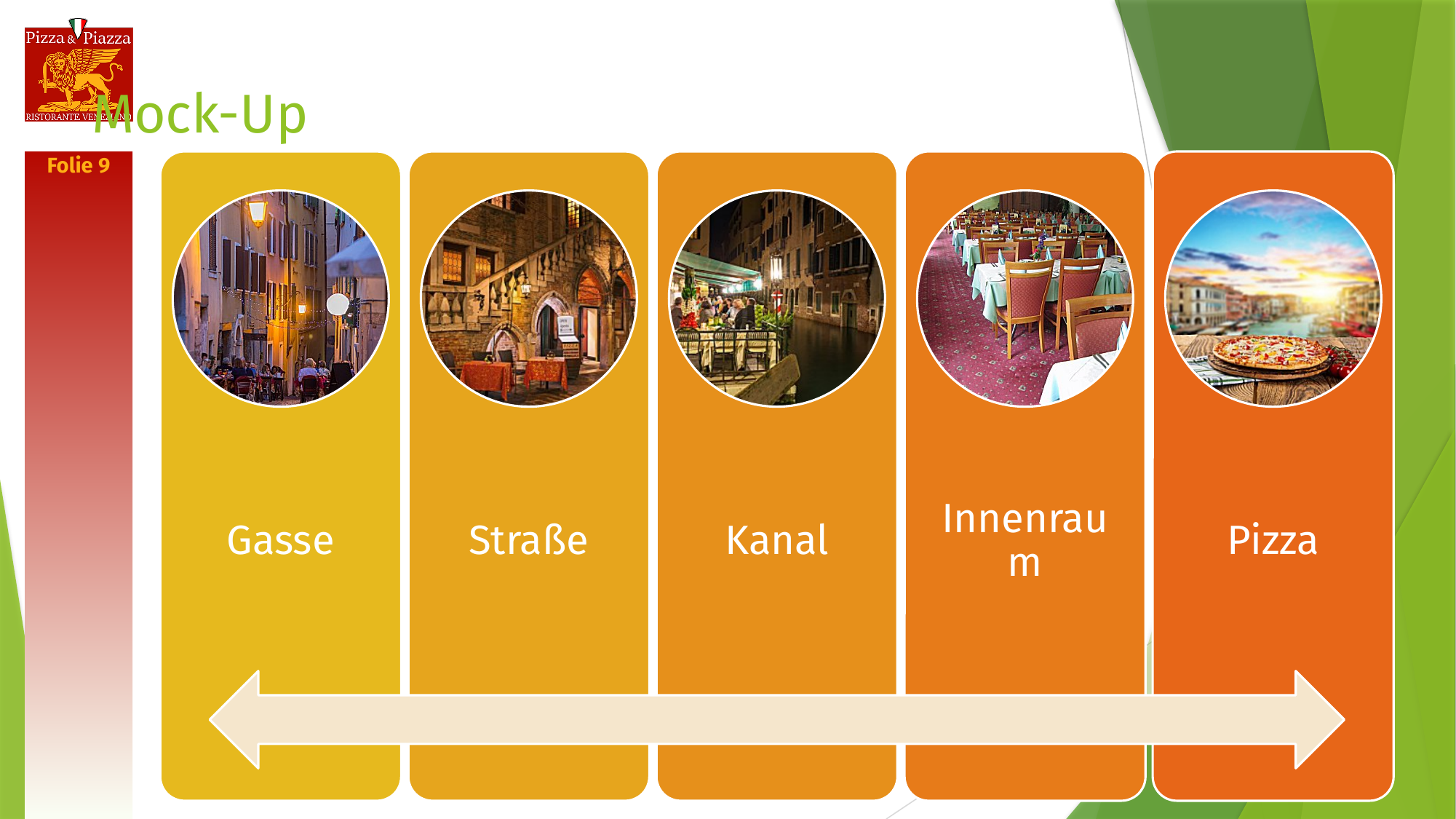

# Mock-Up
Gasse
Straße
Kanal
Innenraum
Pizza